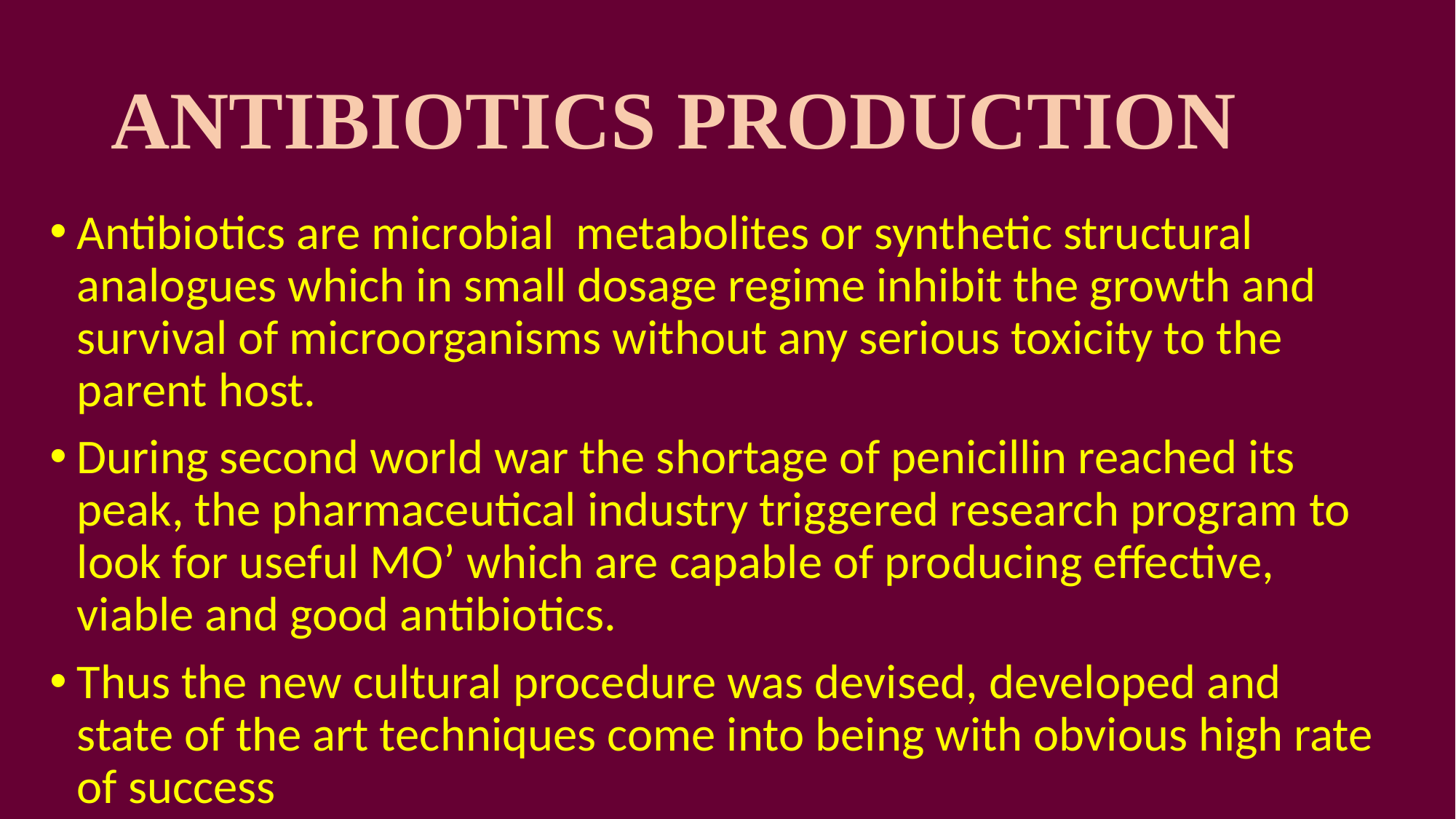

# ANTIBIOTICS PRODUCTION
Antibiotics are microbial  metabolites or synthetic structural analogues which in small dosage regime inhibit the growth and survival of microorganisms without any serious toxicity to the parent host.
During second world war the shortage of penicillin reached its peak, the pharmaceutical industry triggered research program to look for useful MO’ which are capable of producing effective, viable and good antibiotics.
Thus the new cultural procedure was devised, developed and state of the art techniques come into being with obvious high rate of success